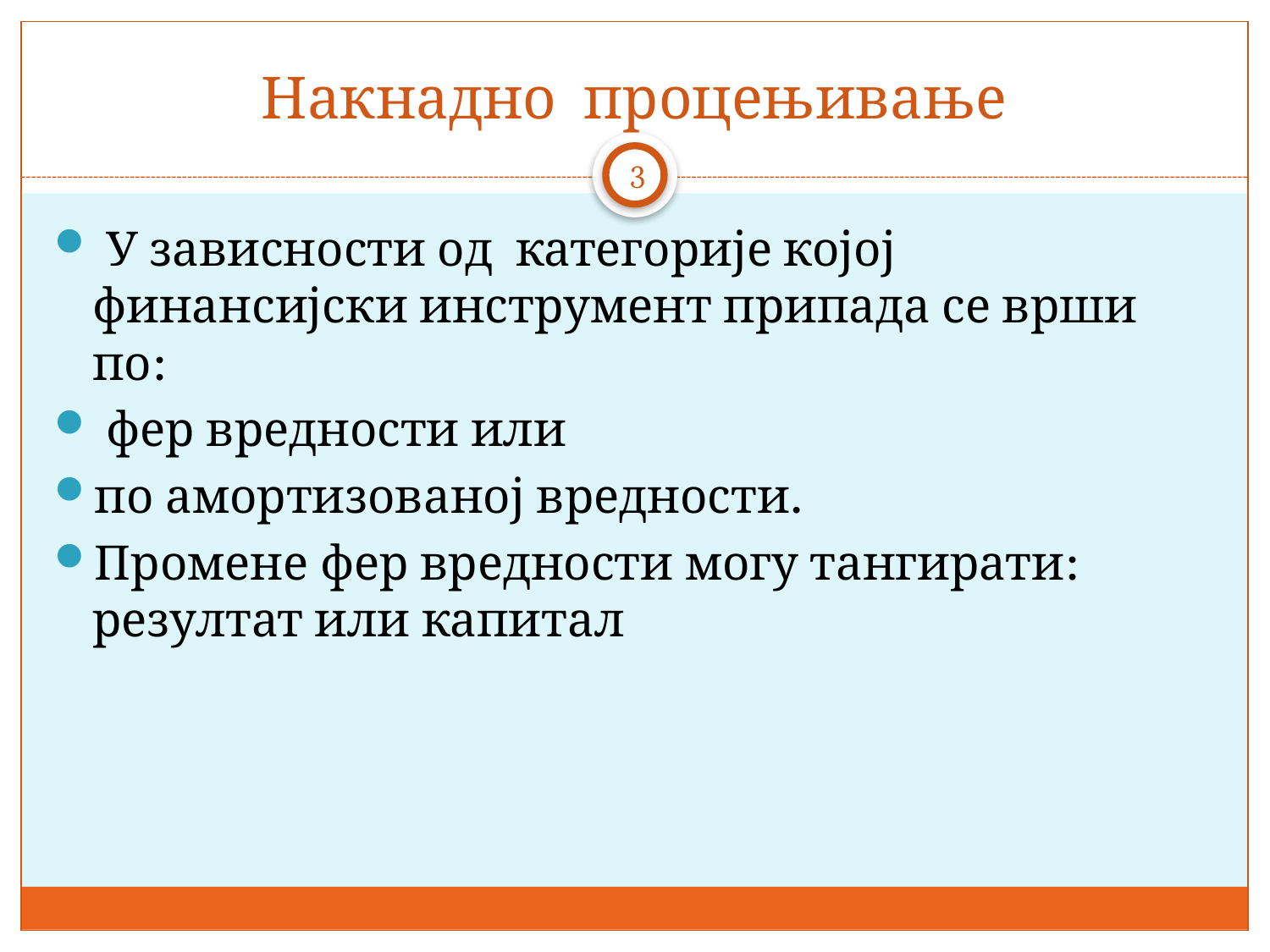

# Накнадно  процењивање
3
 У зависности од  категорије којој  финансијски инструмент припада се врши  по:
 фер вредности или
по амортизованој вредности.
Промене фер вредности могу тангирати: резултат или капитал